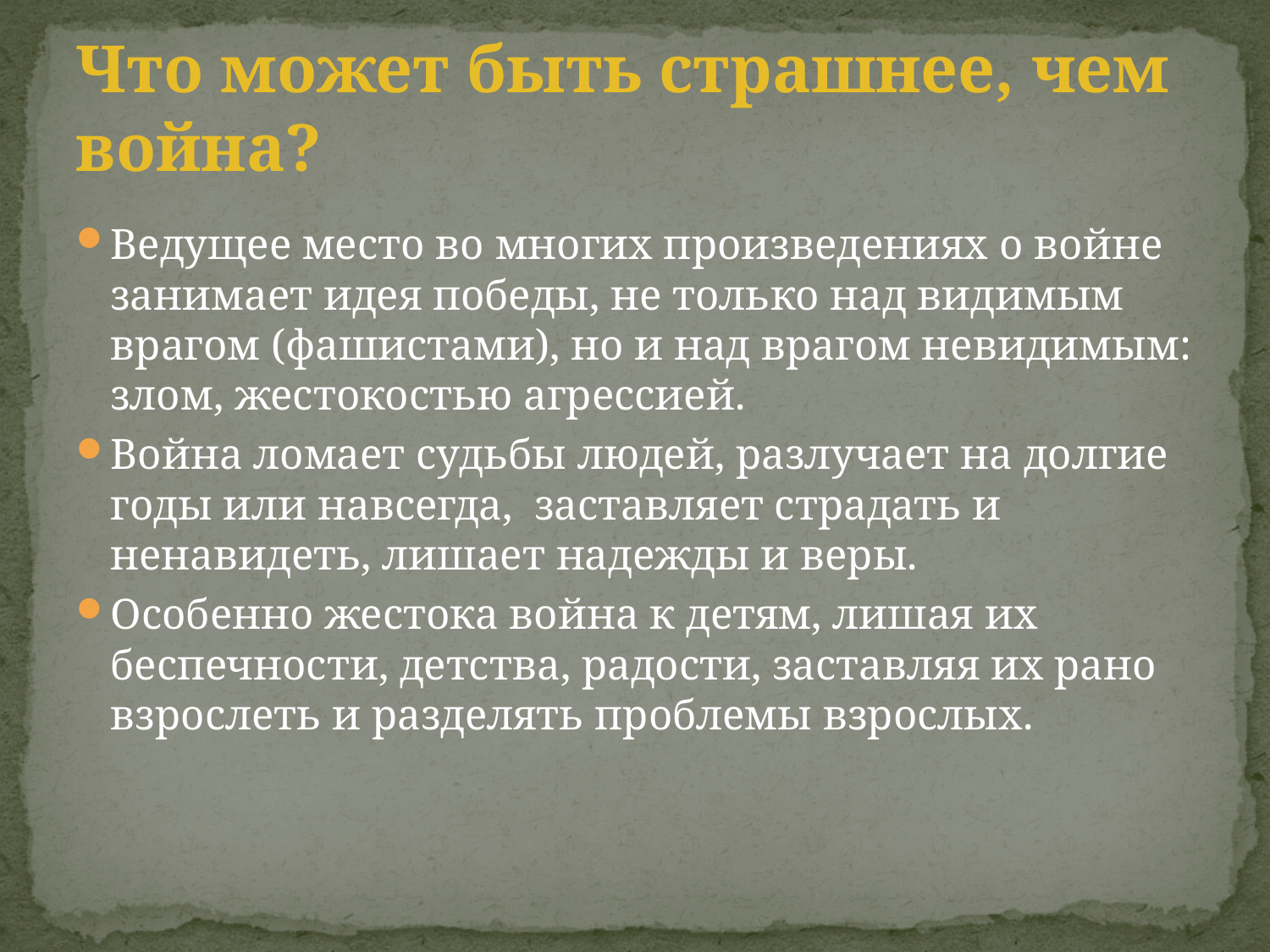

# Что может быть страшнее, чем война?
Ведущее место во многих произведениях о войне занимает идея победы, не только над видимым врагом (фашистами), но и над врагом невидимым: злом, жестокостью агрессией.
Война ломает судьбы людей, разлучает на долгие годы или навсегда,  заставляет страдать и ненавидеть, лишает надежды и веры.
Особенно жестока война к детям, лишая их беспечности, детства, радости, заставляя их рано взрослеть и разделять проблемы взрослых.